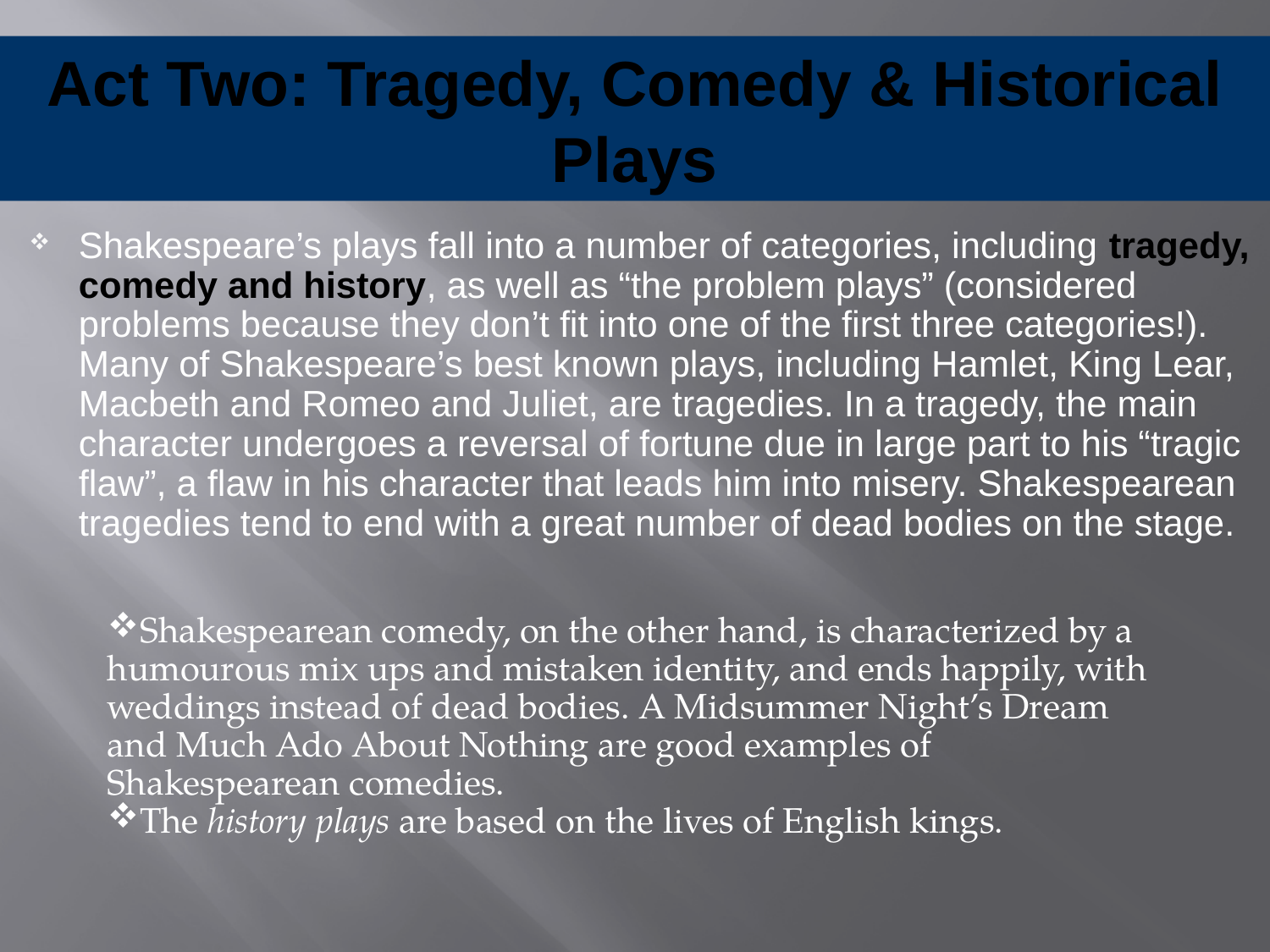

# Act Two: Tragedy, Comedy & Historical Plays

Shakespeare’s plays fall into a number of categories, including tragedy, comedy and history, as well as “the problem plays” (considered problems because they don’t fit into one of the first three categories!). Many of Shakespeare’s best known plays, including Hamlet, King Lear, Macbeth and Romeo and Juliet, are tragedies. In a tragedy, the main character undergoes a reversal of fortune due in large part to his “tragic flaw”, a flaw in his character that leads him into misery. Shakespearean tragedies tend to end with a great number of dead bodies on the stage.

Shakespearean comedy, on the other hand, is characterized by a humourous mix ups and mistaken identity, and ends happily, with weddings instead of dead bodies. A Midsummer Night’s Dream and Much Ado About Nothing are good examples of Shakespearean comedies.
The history plays are based on the lives of English kings.